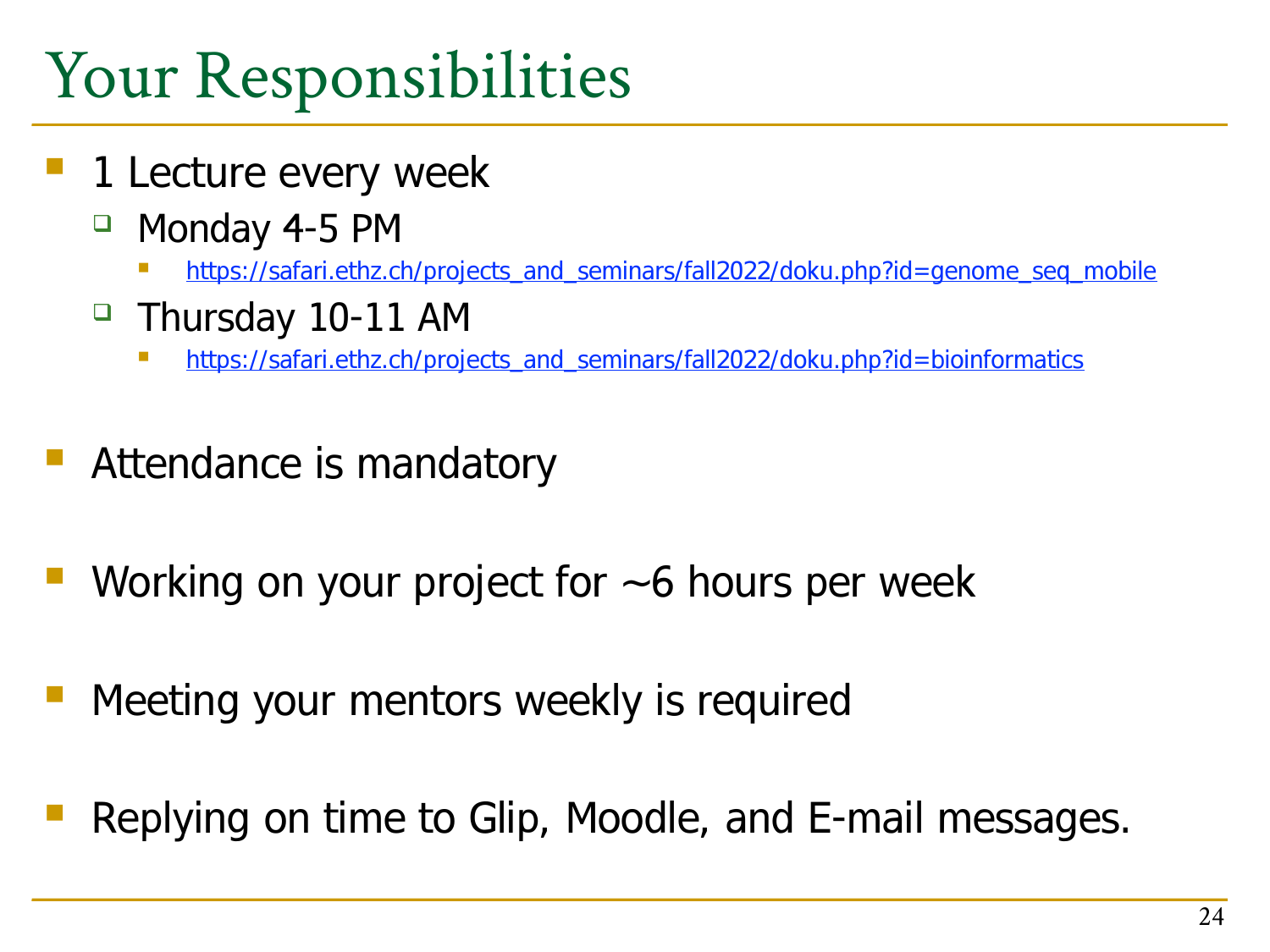

# Your Responsibilities
1 Lecture every week
Monday 4-5 PM
https://safari.ethz.ch/projects_and_seminars/fall2022/doku.php?id=genome_seq_mobile
Thursday 10-11 AM
https://safari.ethz.ch/projects_and_seminars/fall2022/doku.php?id=bioinformatics

Attendance is mandatory

Working on your project for ~6 hours per week

Meeting your mentors weekly is required

Replying on time to Glip, Moodle, and E-mail messages.
24